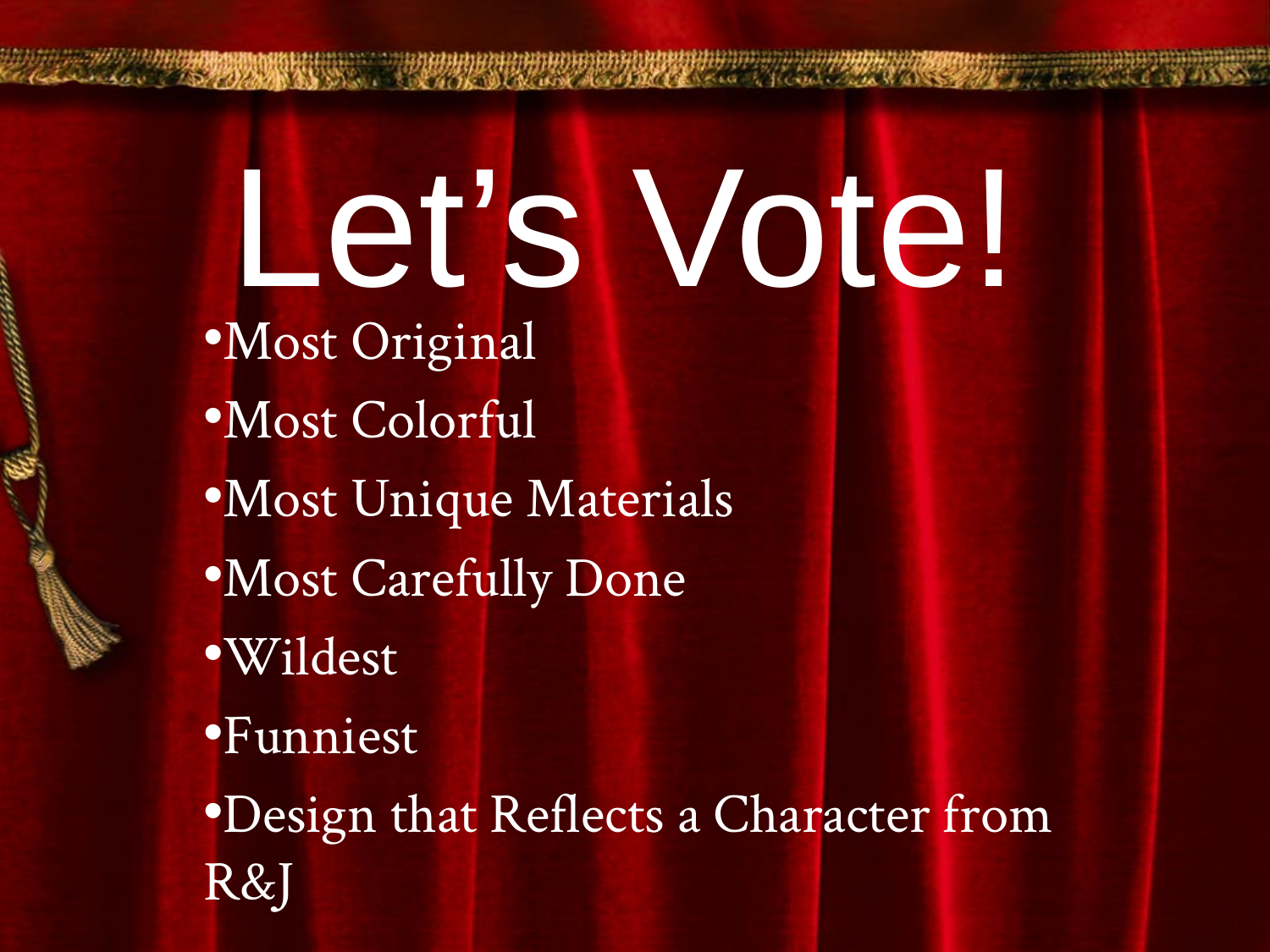

# Let’s Vote!
Most Original
Most Colorful
Most Unique Materials
Most Carefully Done
Wildest
Funniest
Design that Reflects a Character from R&J